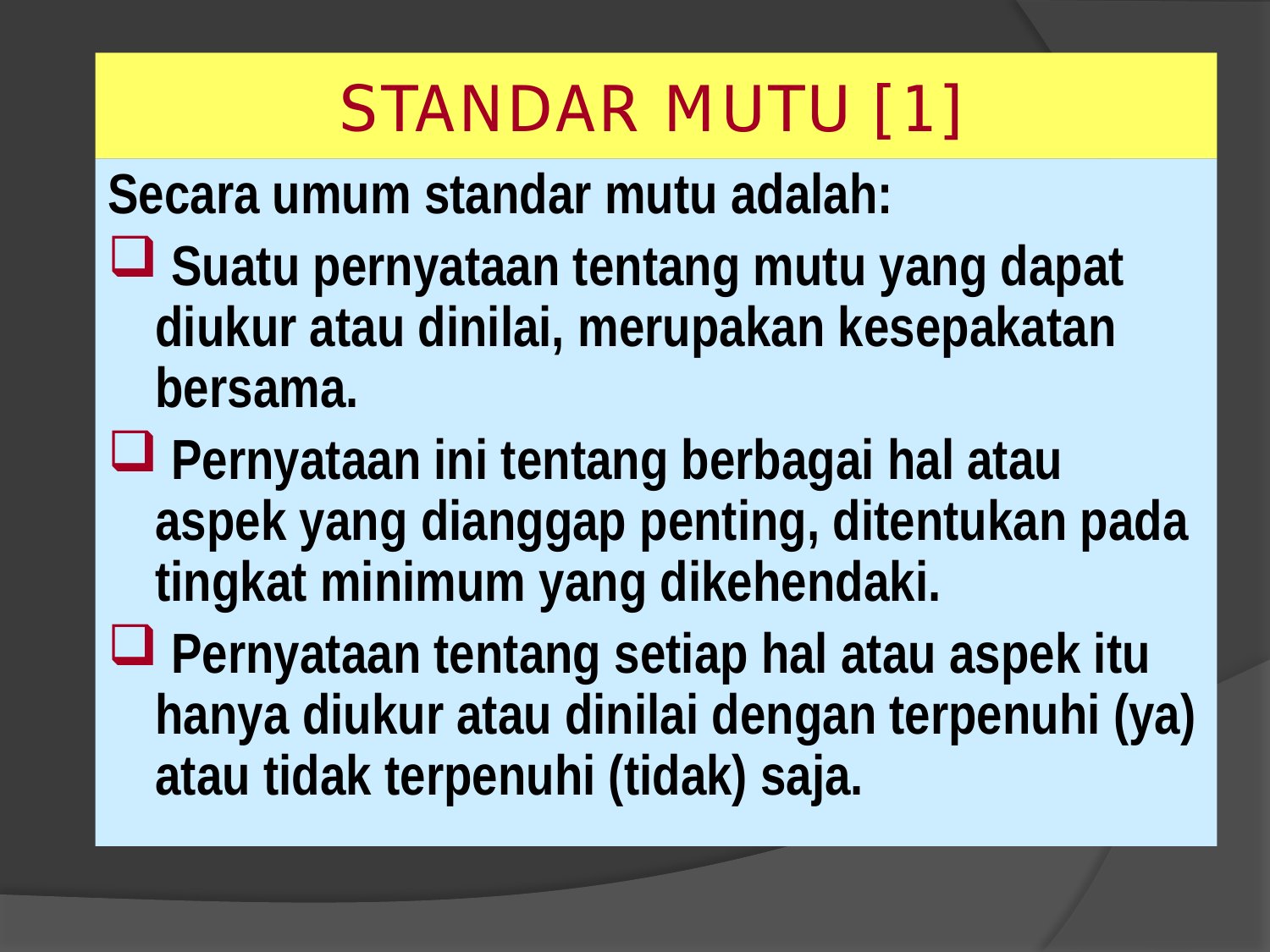

STANDAR MUTU [1]
Secara umum standar mutu adalah:
 Suatu pernyataan tentang mutu yang dapat diukur atau dinilai, merupakan kesepakatan bersama.
 Pernyataan ini tentang berbagai hal atau aspek yang dianggap penting, ditentukan pada tingkat minimum yang dikehendaki.
 Pernyataan tentang setiap hal atau aspek itu hanya diukur atau dinilai dengan terpenuhi (ya) atau tidak terpenuhi (tidak) saja.